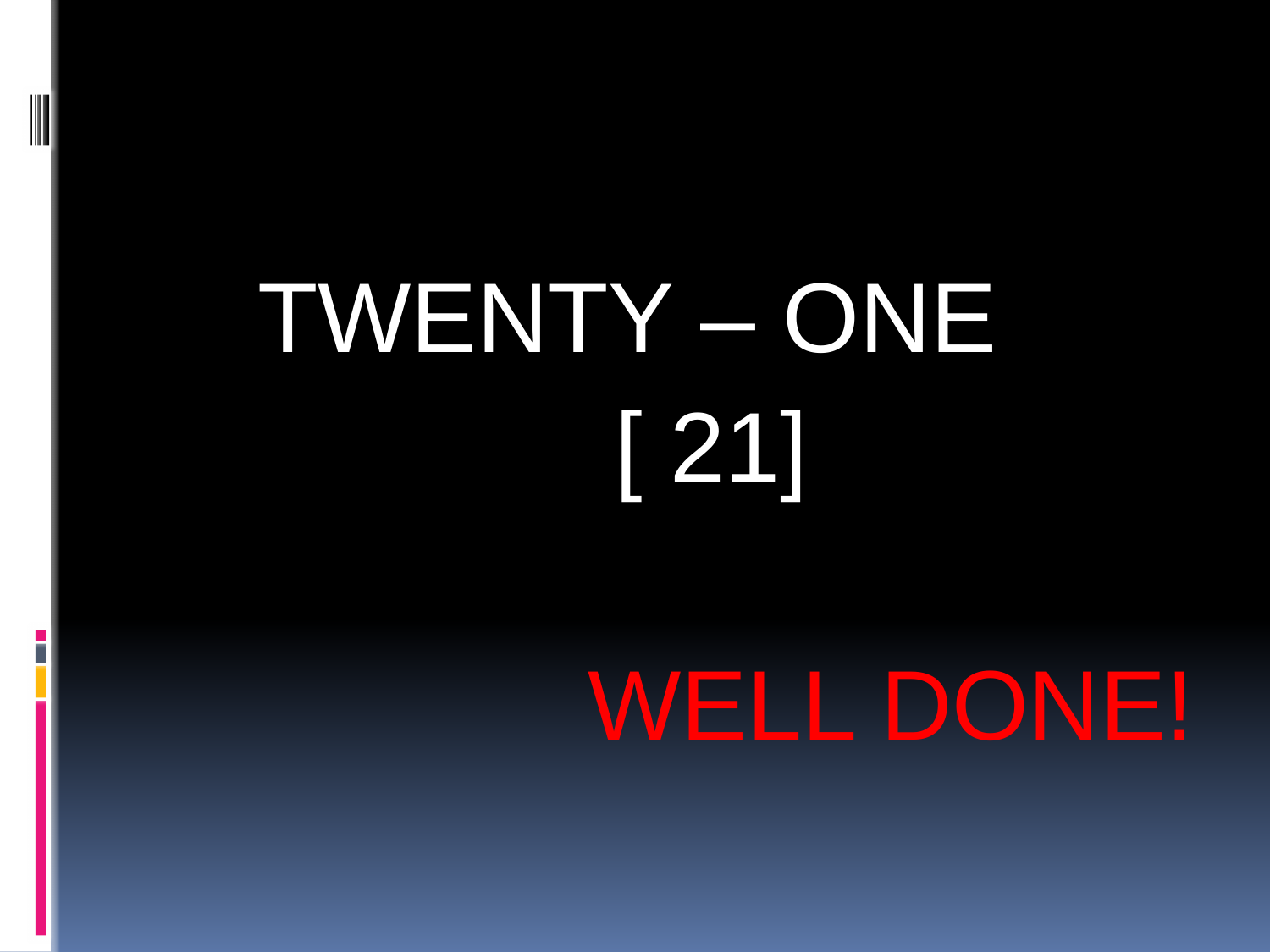

#
    TWENTY – ONE
                 [ 21]

                WELL DONE!